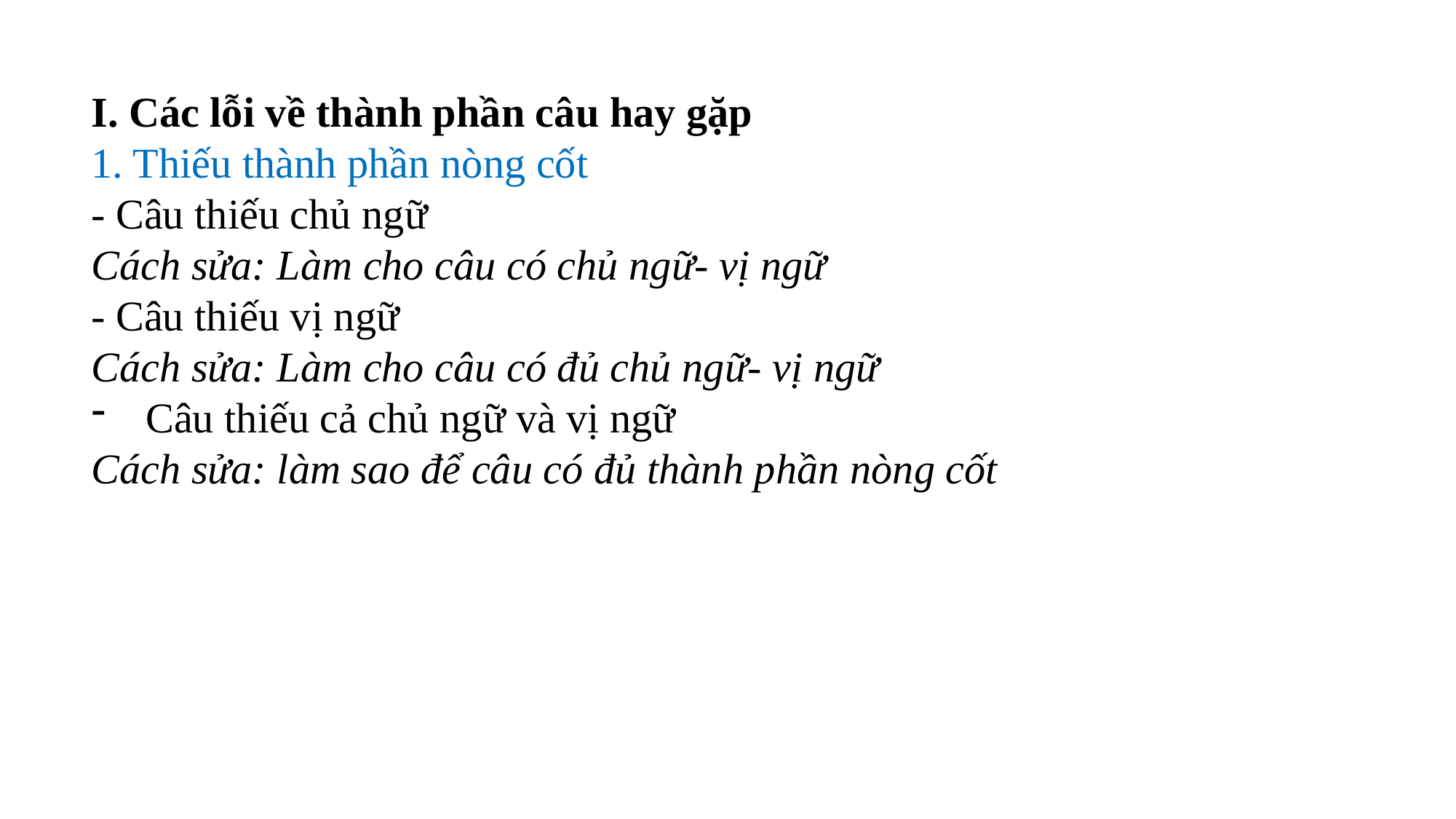

I. Các lỗi về thành phần câu hay gặp
1. Thiếu thành phần nòng cốt
- Câu thiếu chủ ngữ
Cách sửa: Làm cho câu có chủ ngữ- vị ngữ
- Câu thiếu vị ngữ
Cách sửa: Làm cho câu có đủ chủ ngữ- vị ngữ
Câu thiếu cả chủ ngữ và vị ngữ
Cách sửa: làm sao để câu có đủ thành phần nòng cốt